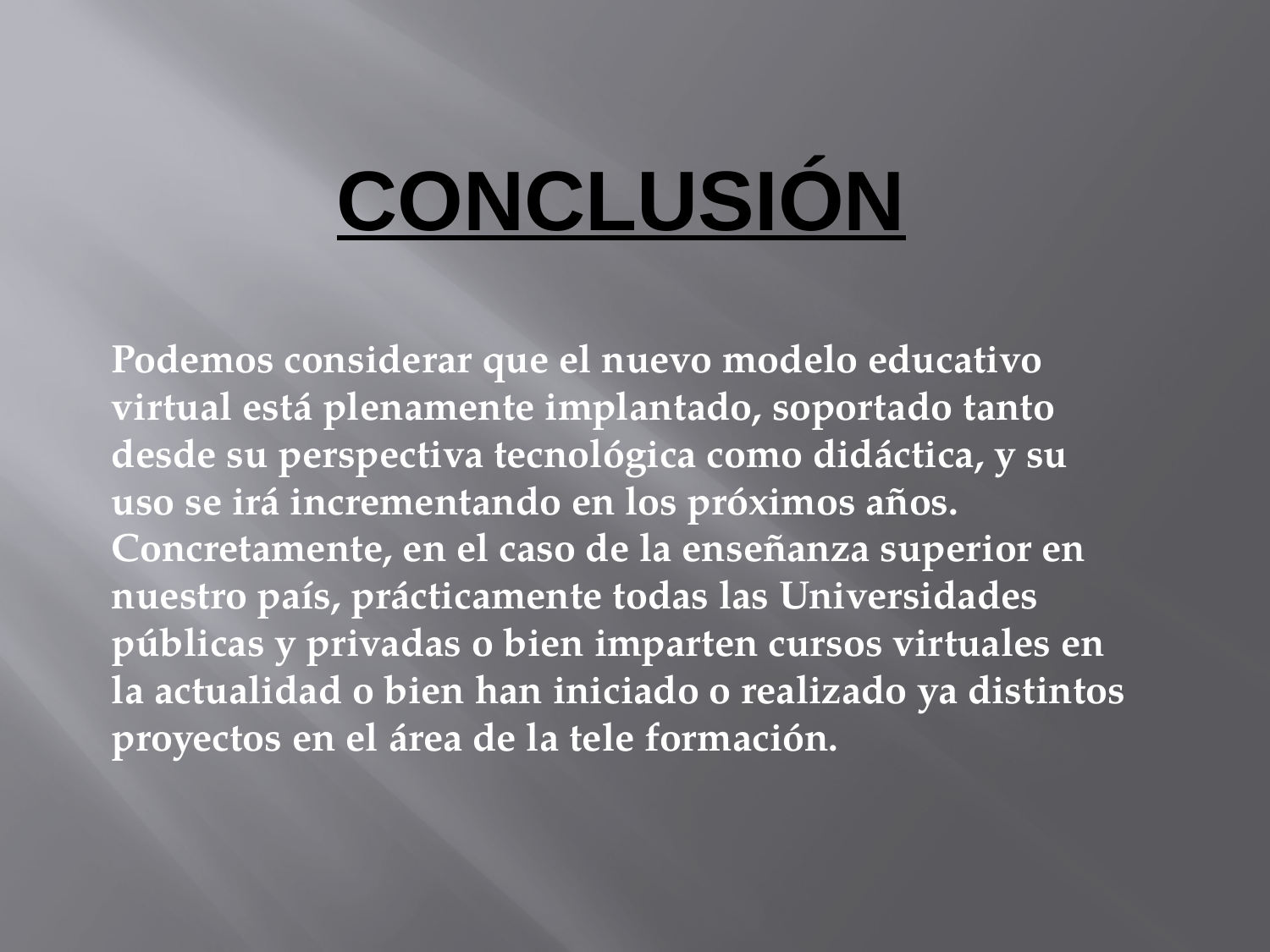

# Conclusión
Podemos considerar que el nuevo modelo educativo virtual está plenamente implantado, soportado tanto desde su perspectiva tecnológica como didáctica, y su uso se irá incrementando en los próximos años. Concretamente, en el caso de la enseñanza superior en nuestro país, prácticamente todas las Universidades públicas y privadas o bien imparten cursos virtuales en la actualidad o bien han iniciado o realizado ya distintos proyectos en el área de la tele formación.